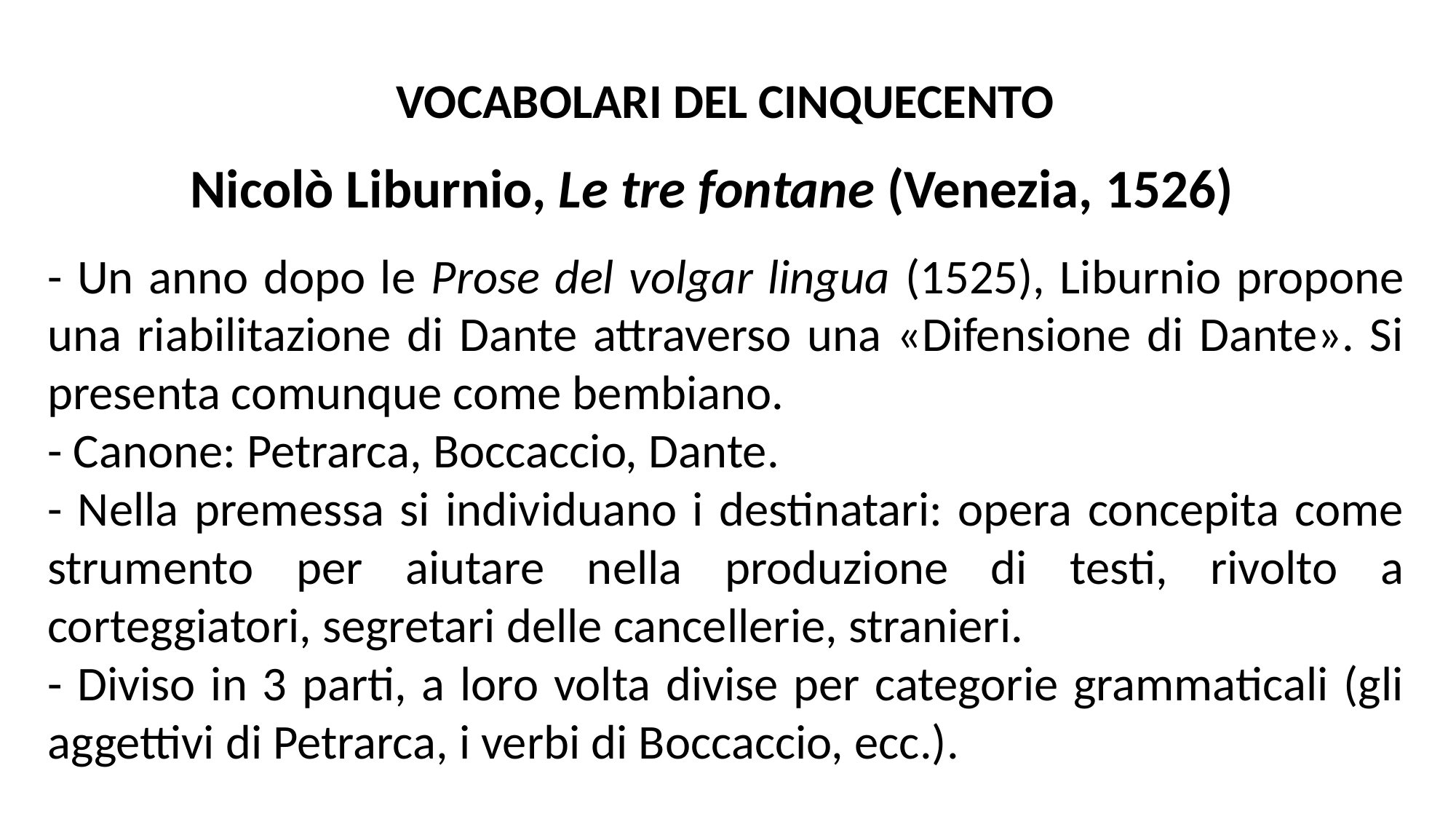

VOCABOLARI DEL CINQUECENTO
Nicolò Liburnio, Le tre fontane (Venezia, 1526)
- Un anno dopo le Prose del volgar lingua (1525), Liburnio propone una riabilitazione di Dante attraverso una «Difensione di Dante». Si presenta comunque come bembiano.
- Canone: Petrarca, Boccaccio, Dante.
- Nella premessa si individuano i destinatari: opera concepita come strumento per aiutare nella produzione di testi, rivolto a corteggiatori, segretari delle cancellerie, stranieri.
- Diviso in 3 parti, a loro volta divise per categorie grammaticali (gli aggettivi di Petrarca, i verbi di Boccaccio, ecc.).